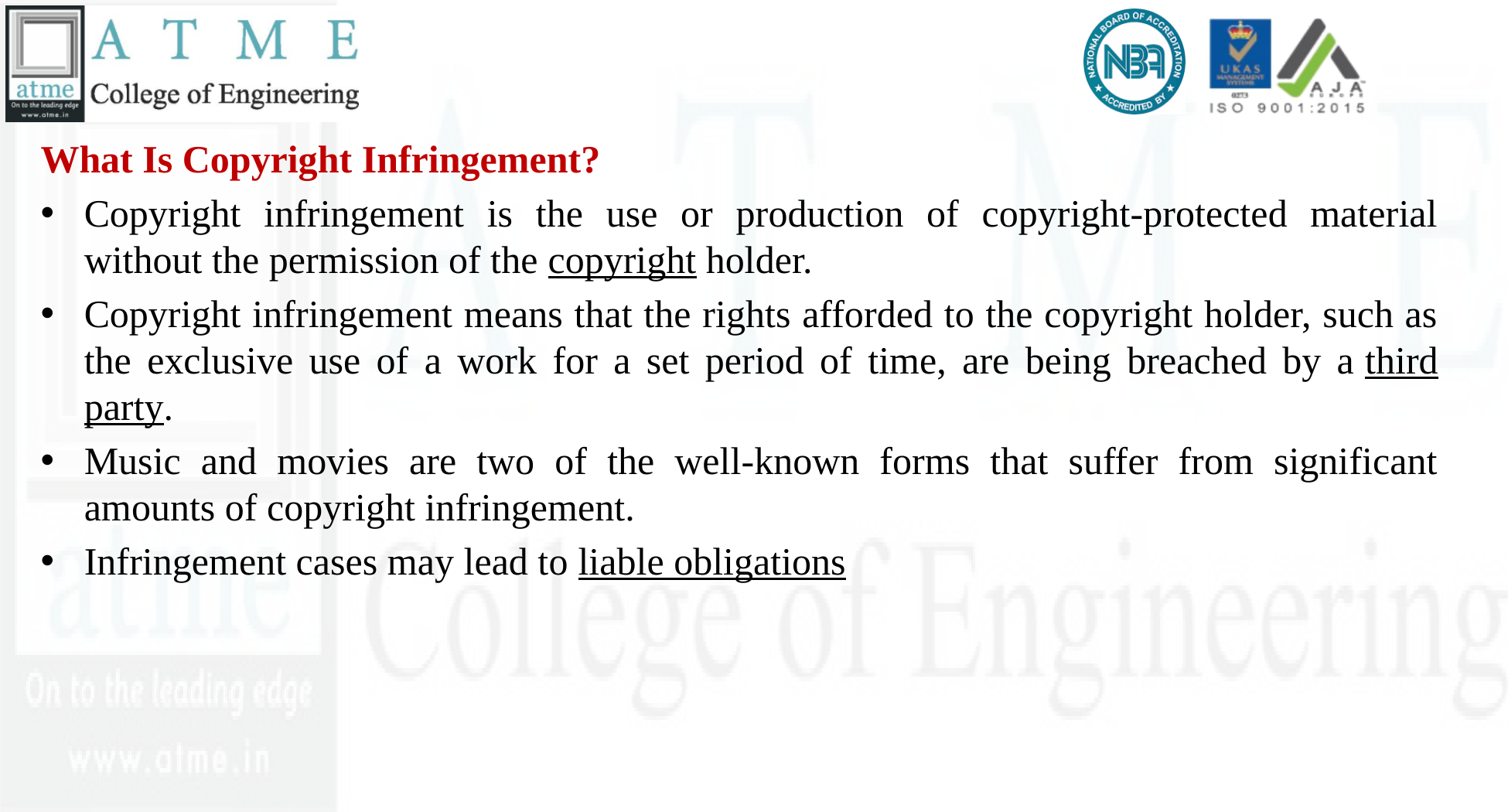

#
What Is Copyright Infringement?
Copyright infringement is the use or production of copyright-protected material without the permission of the copyright holder.
Copyright infringement means that the rights afforded to the copyright holder, such as the exclusive use of a work for a set period of time, are being breached by a third party.
Music and movies are two of the well-known forms that suffer from significant amounts of copyright infringement.
Infringement cases may lead to liable obligations